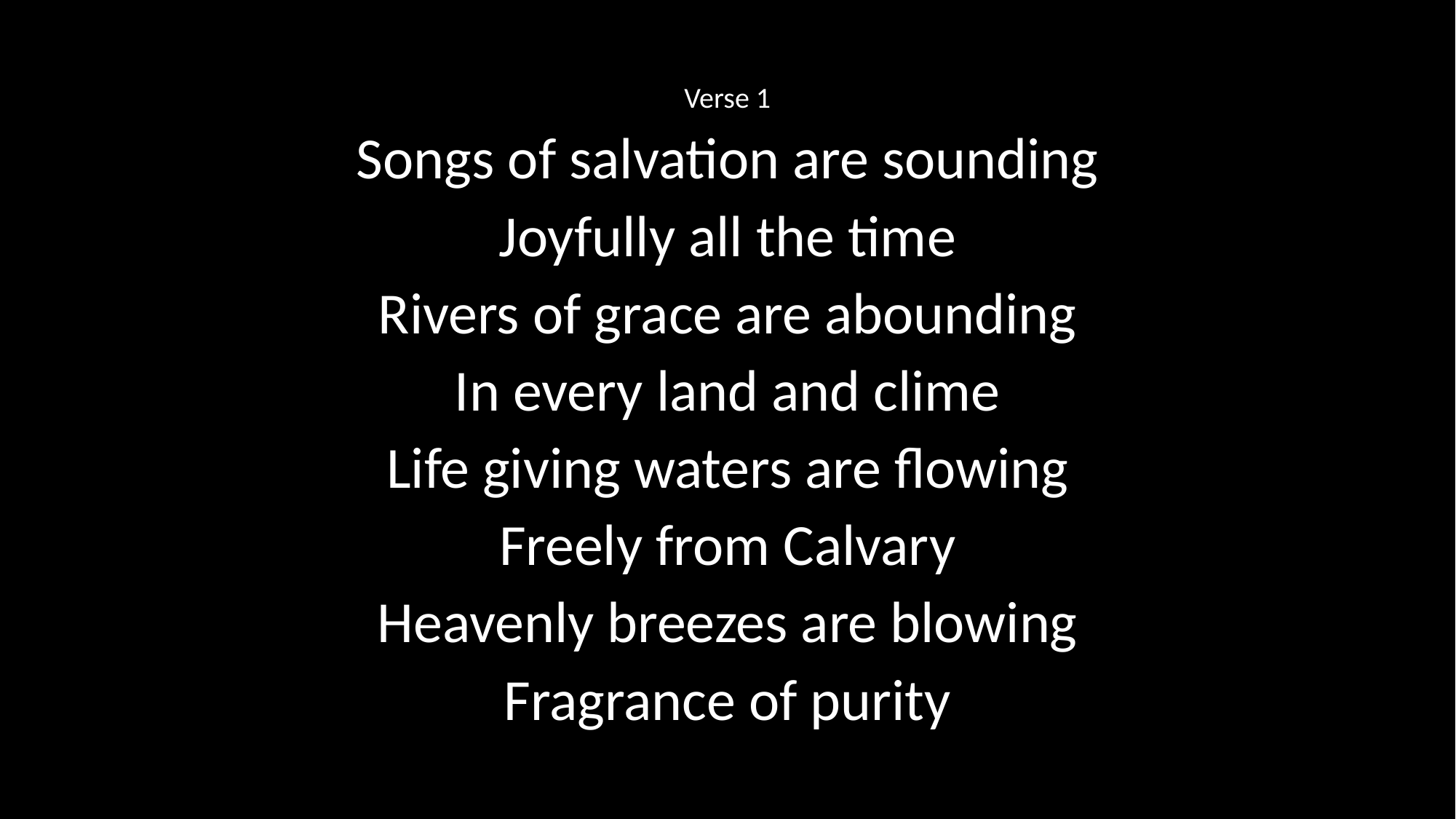

Verse 1
Songs of salvation are sounding
Joyfully all the time
Rivers of grace are abounding
In every land and clime
Life giving waters are flowing
Freely from Calvary
Heavenly breezes are blowing
Fragrance of purity